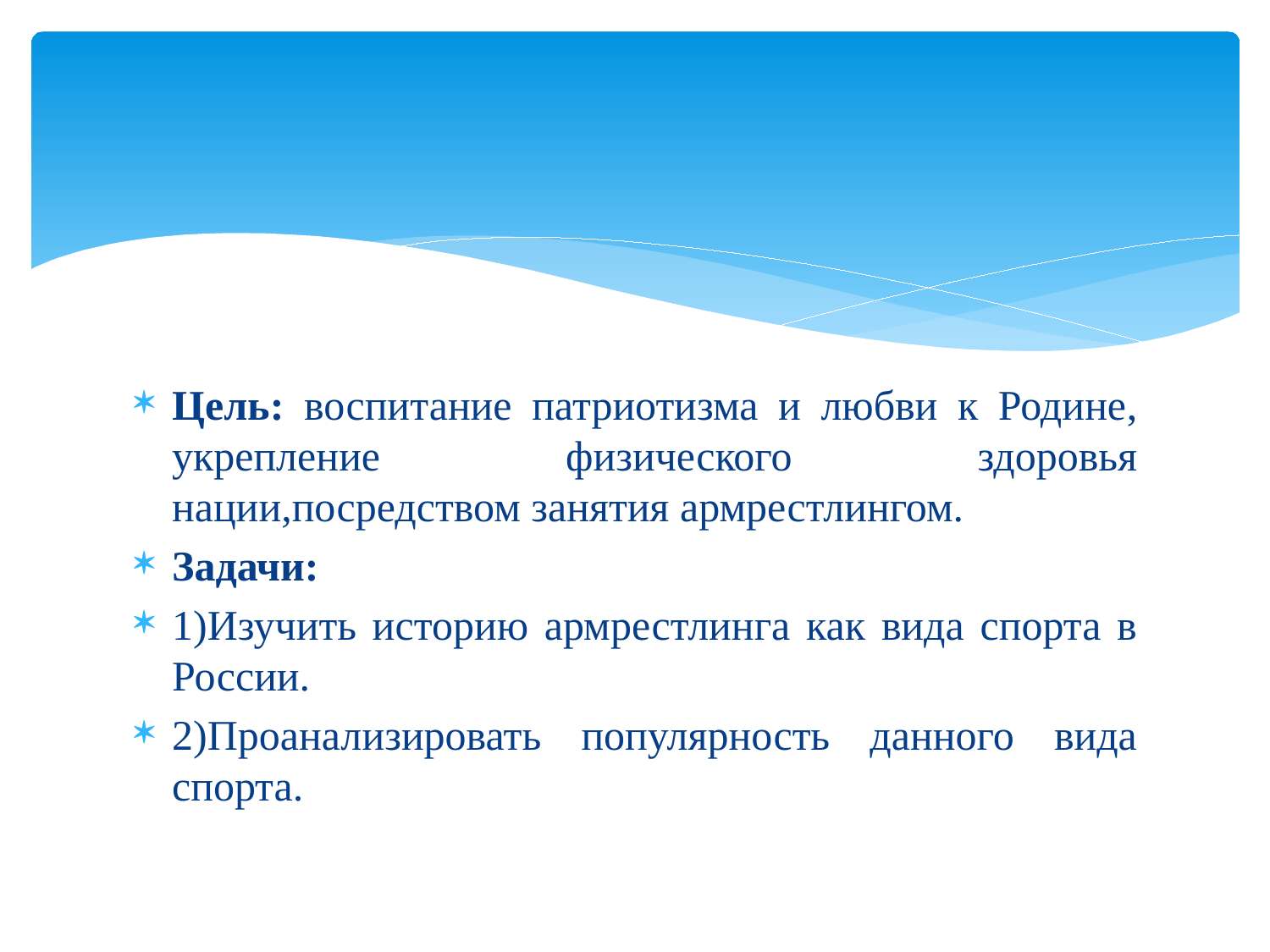

#
Цель: воспитание патриотизма и любви к Родине, укрепление физического здоровья нации,посредством занятия армрестлингом.
Задачи:
1)Изучить историю армрестлинга как вида спорта в России.
2)Проанализировать популярность данного вида спорта.